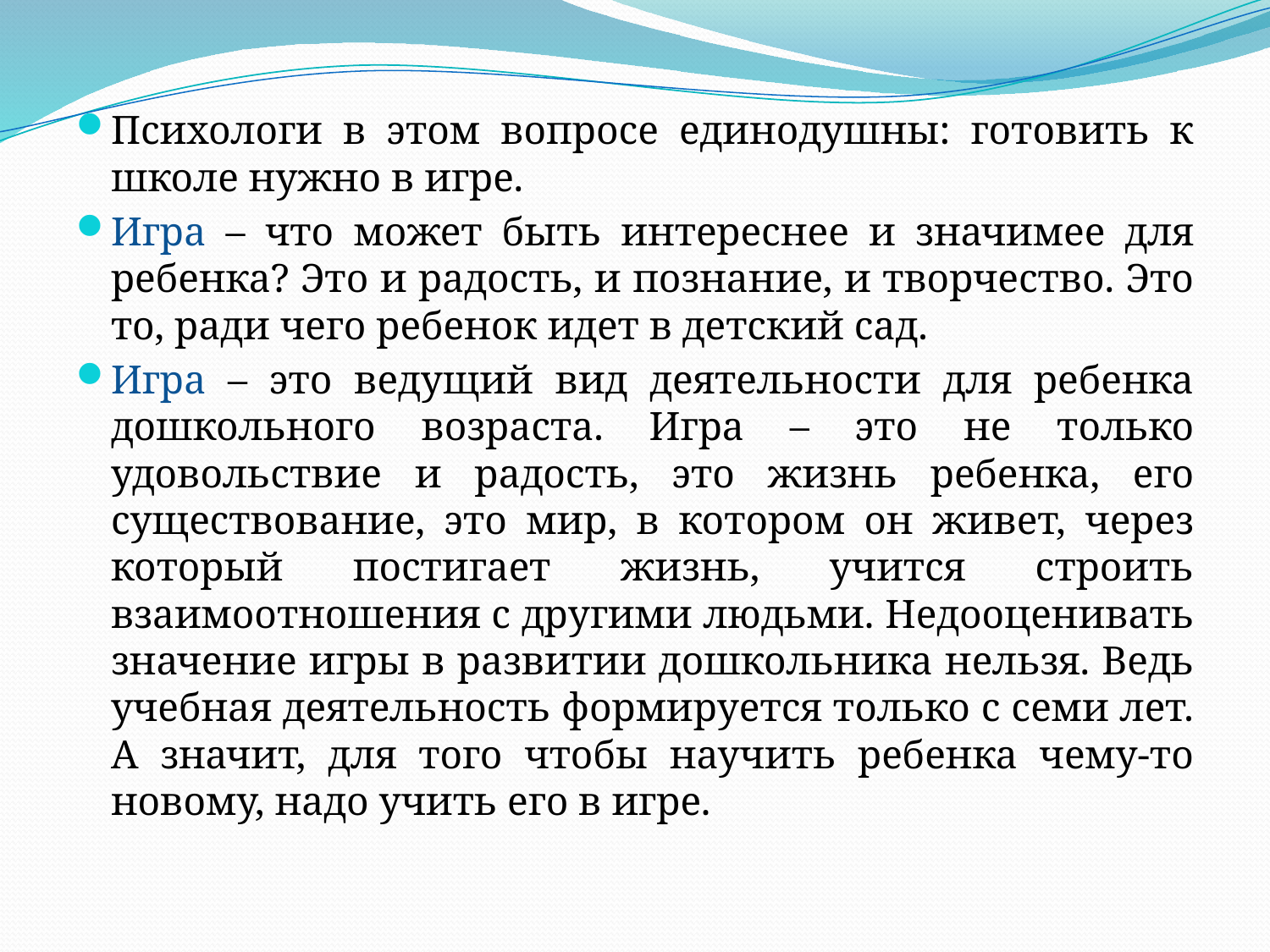

#
Психологи в этом вопросе единодушны: готовить к школе нужно в игре.
Игра – что может быть интереснее и значимее для ребенка? Это и радость, и познание, и творчество. Это то, ради чего ребенок идет в детский сад.
Игра – это ведущий вид деятельности для ребенка дошкольного возраста. Игра – это не только удовольствие и радость, это жизнь ребенка, его существование, это мир, в котором он живет, через который постигает жизнь, учится строить взаимоотношения с другими людьми. Недооценивать значение игры в развитии дошкольника нельзя. Ведь учебная деятельность формируется только с семи лет. А значит, для того чтобы научить ребенка чему-то новому, надо учить его в игре.